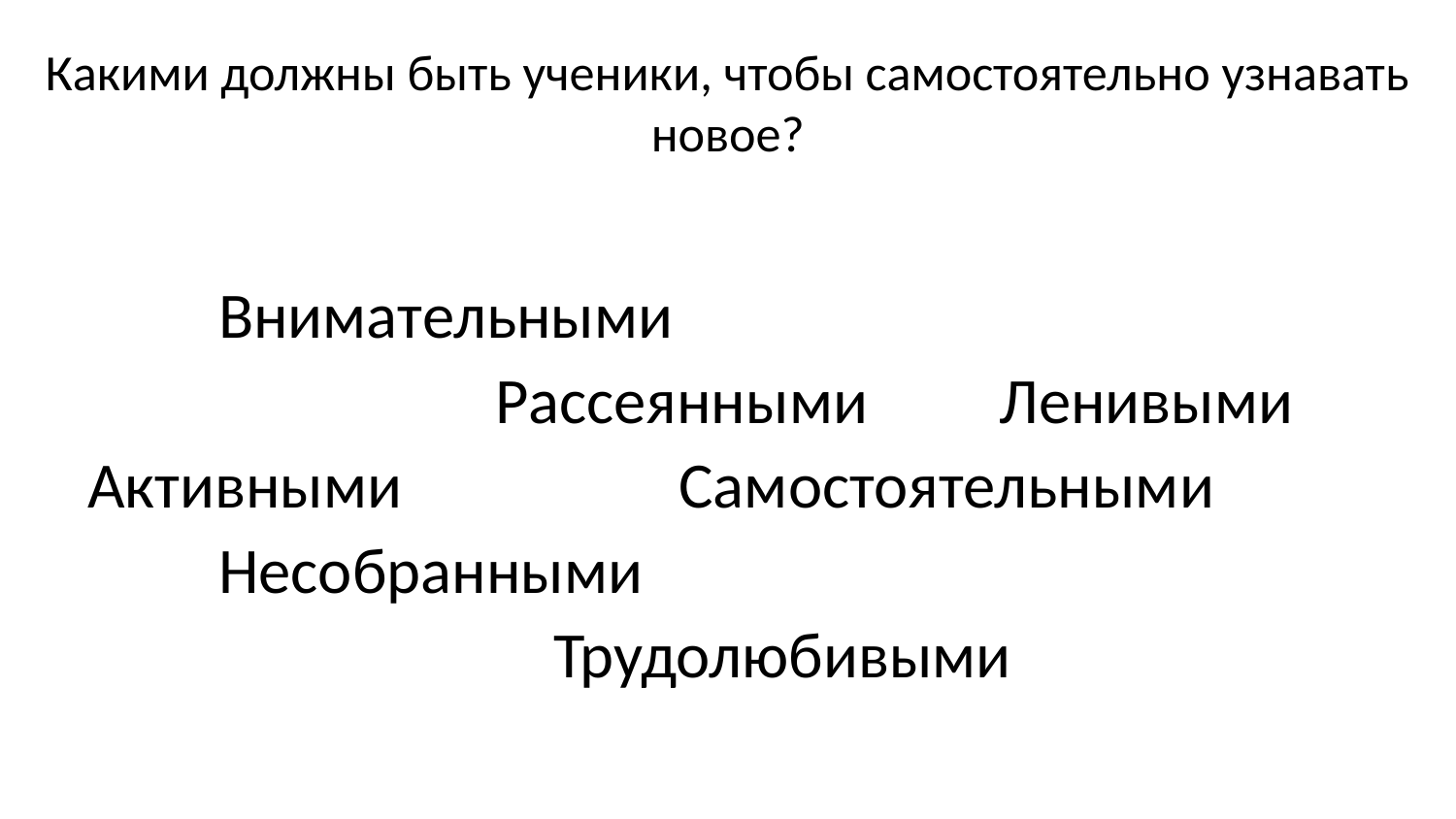

# Какими должны быть ученики, чтобы самостоятельно узнавать новое?
         Внимательными
                            Рассеянными         Ленивыми
Активными                   Самостоятельными
         Несобранными
                                Трудолюбивыми